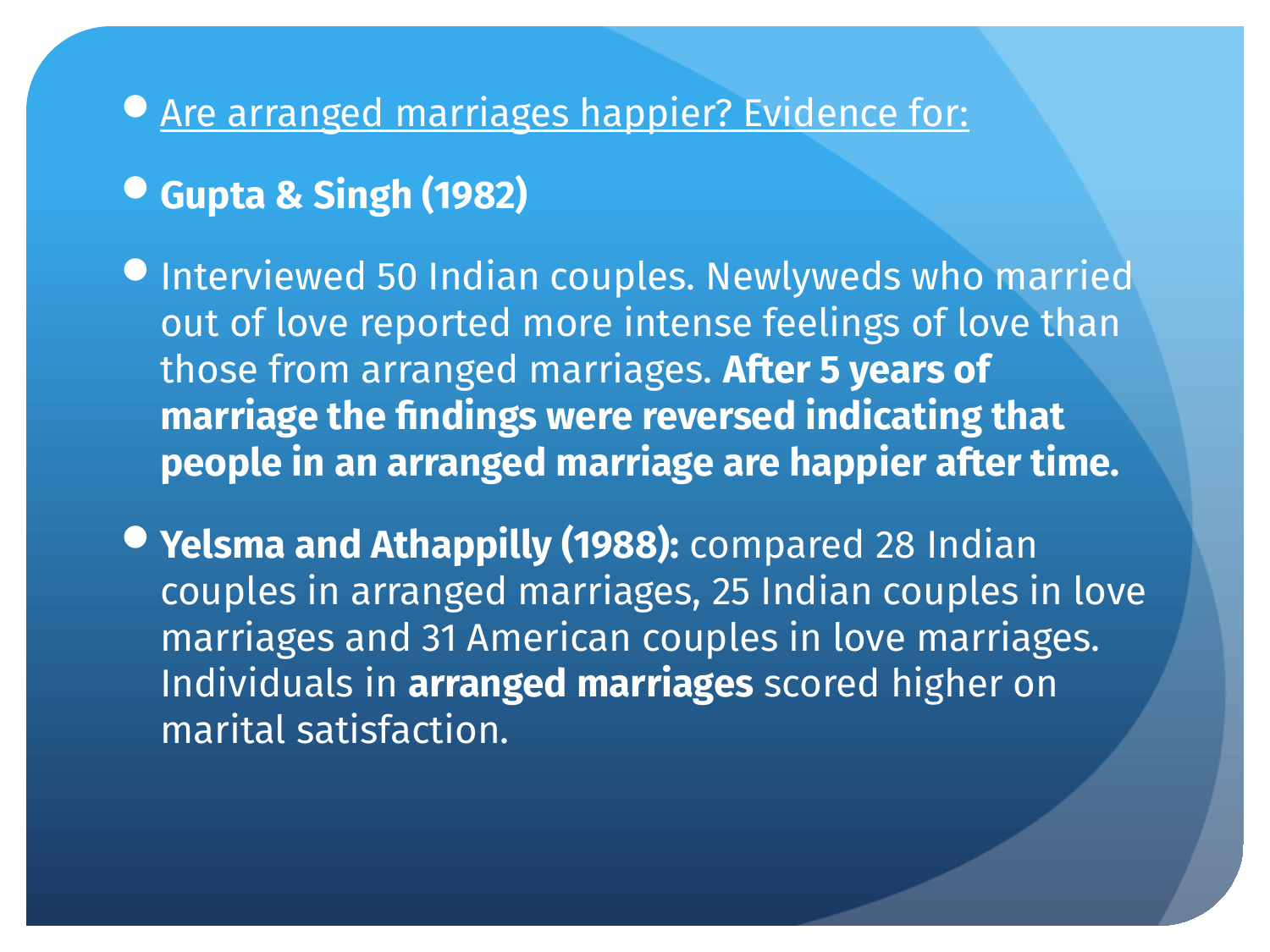

Are arranged marriages happier? Evidence for:
Gupta & Singh (1982)
Interviewed 50 Indian couples. Newlyweds who married out of love reported more intense feelings of love than those from arranged marriages. After 5 years of marriage the findings were reversed indicating that people in an arranged marriage are happier after time.
Yelsma and Athappilly (1988): compared 28 Indian couples in arranged marriages, 25 Indian couples in love marriages and 31 American couples in love marriages. Individuals in arranged marriages scored higher on marital satisfaction.